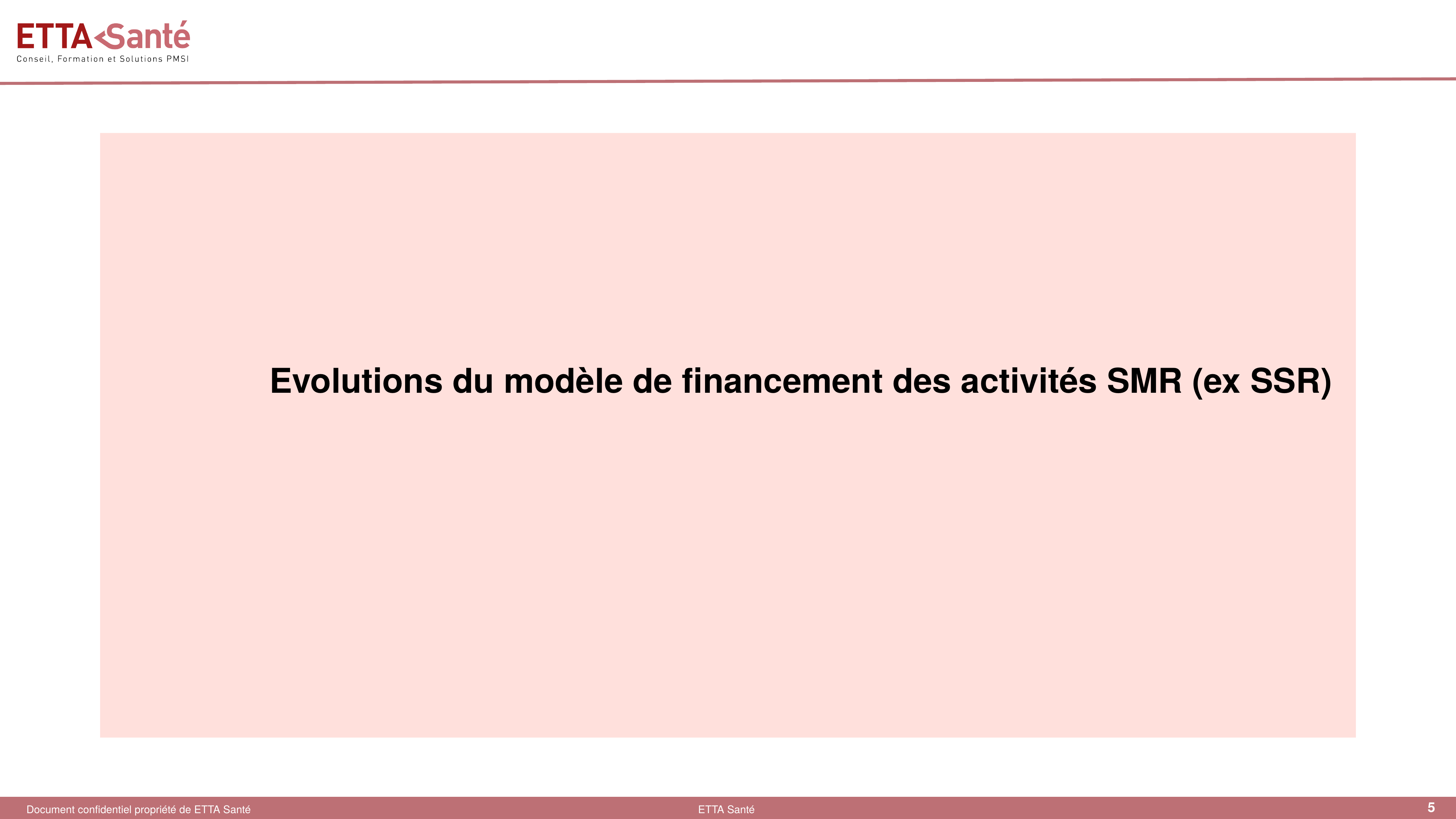

#

			Evolutions du modèle de financement des activités SMR (ex SSR)

5